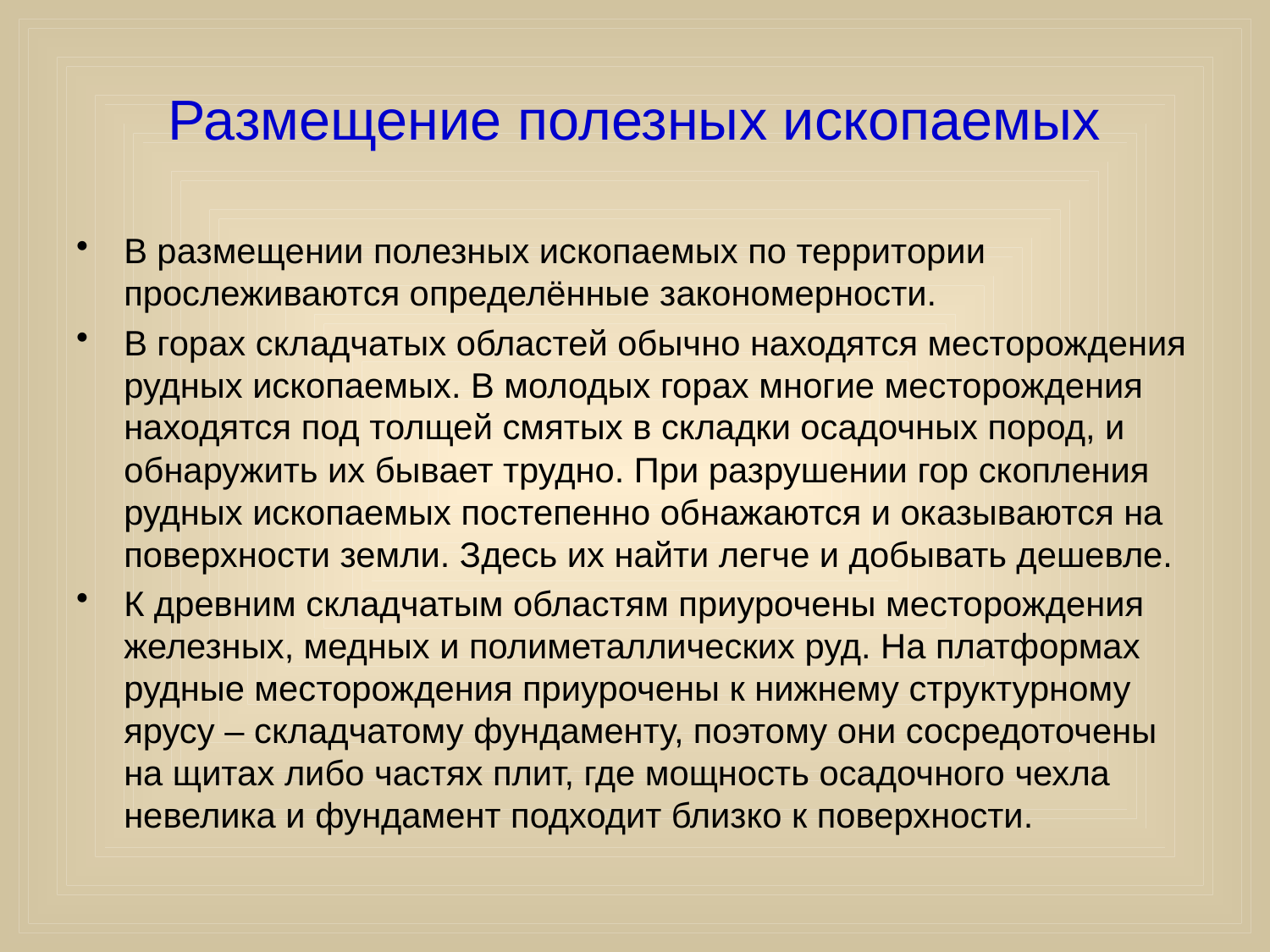

# Размещение полезных ископаемых
В размещении полезных ископаемых по территории прослеживаются определённые закономерности.
В горах складчатых областей обычно находятся месторождения рудных ископаемых. В молодых горах многие месторождения находятся под толщей смятых в складки осадочных пород, и обнаружить их бывает трудно. При разрушении гор скопления рудных ископаемых постепенно обнажаются и оказываются на поверхности земли. Здесь их найти легче и добывать дешевле.
К древним складчатым областям приурочены месторождения железных, медных и полиметаллических руд. На платформах рудные месторождения приурочены к нижнему структурному ярусу – складчатому фундаменту, поэтому они сосредоточены на щитах либо частях плит, где мощность осадочного чехла невелика и фундамент подходит близко к поверхности.